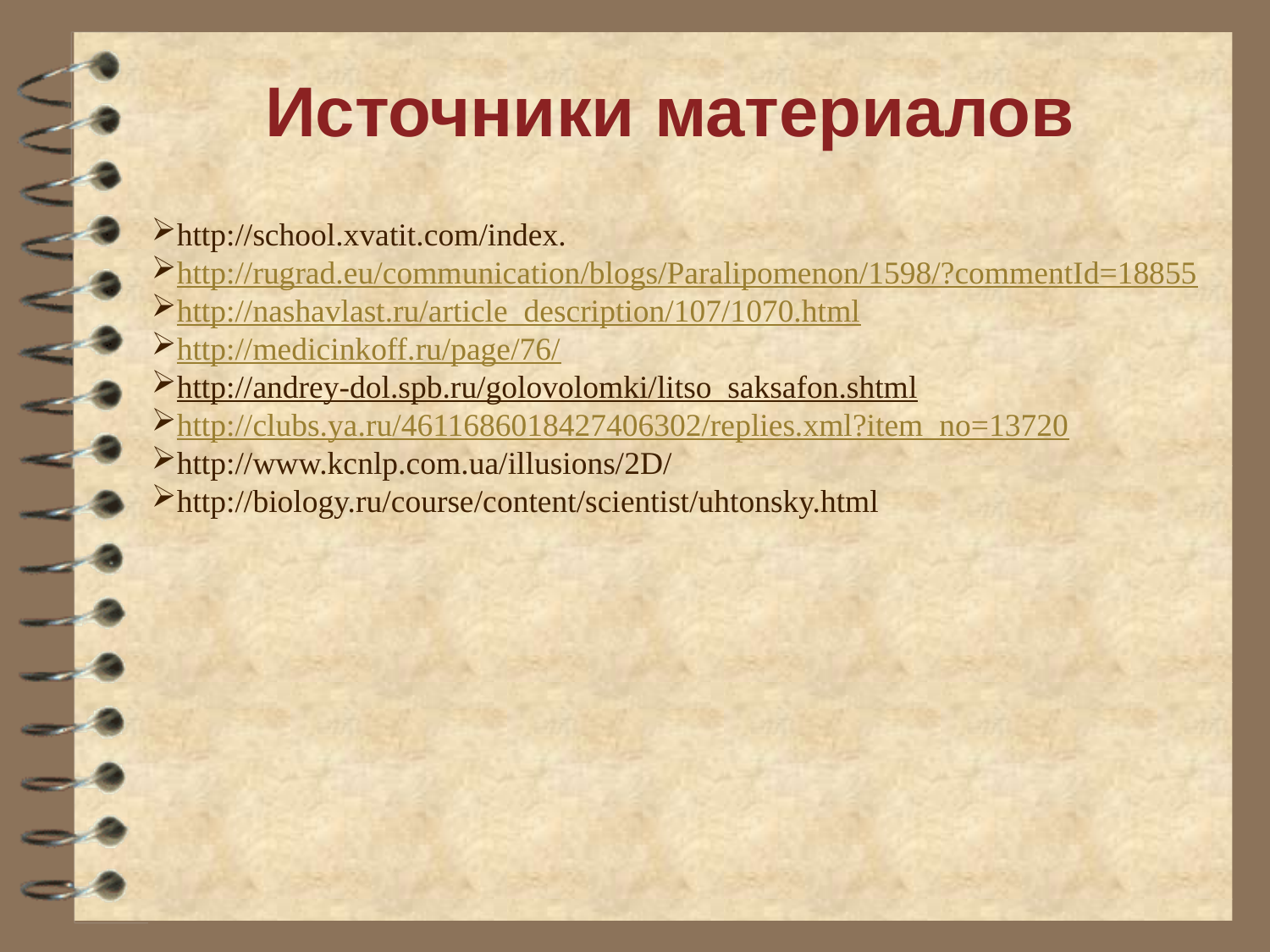

Источники материалов
http://school.xvatit.com/index.
http://rugrad.eu/communication/blogs/Paralipomenon/1598/?commentId=18855
http://nashavlast.ru/article_description/107/1070.html
http://medicinkoff.ru/page/76/
http://andrey-dol.spb.ru/golovolomki/litso_saksafon.shtml
http://clubs.ya.ru/4611686018427406302/replies.xml?item_no=13720
http://www.kcnlp.com.ua/illusions/2D/
http://biology.ru/course/content/scientist/uhtonsky.html